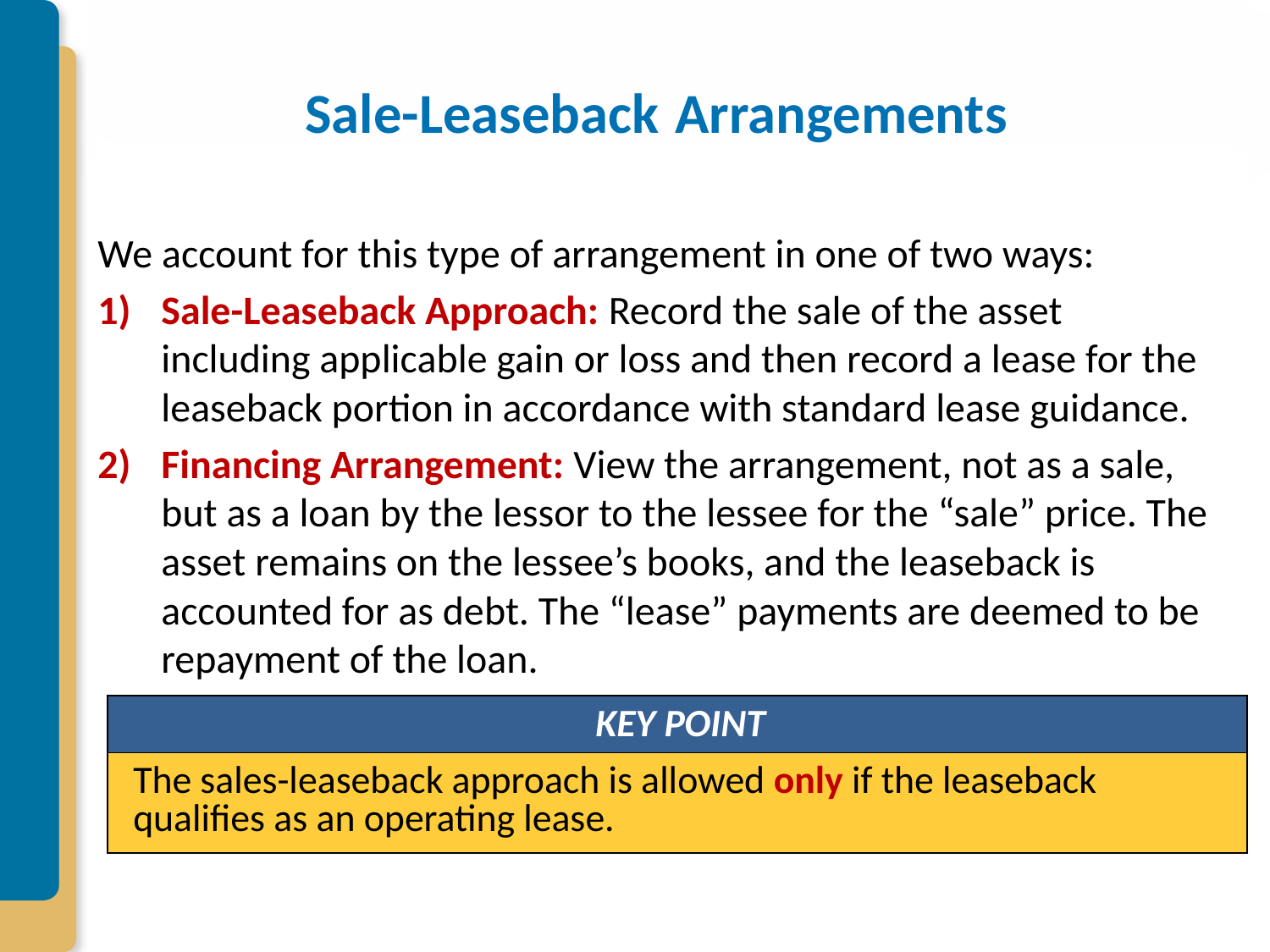

# Sale-Leaseback Arrangements
We account for this type of arrangement in one of two ways:
Sale-Leaseback Approach: Record the sale of the asset including applicable gain or loss and then record a lease for the leaseback portion in accordance with standard lease guidance.
Financing Arrangement: View the arrangement, not as a sale, but as a loan by the lessor to the lessee for the “sale” price. The asset remains on the lessee’s books, and the leaseback is accounted for as debt. The “lease” payments are deemed to be repayment of the loan.
| KEY POINT |
| --- |
| The sales-leaseback approach is allowed only if the leaseback qualifies as an operating lease. |